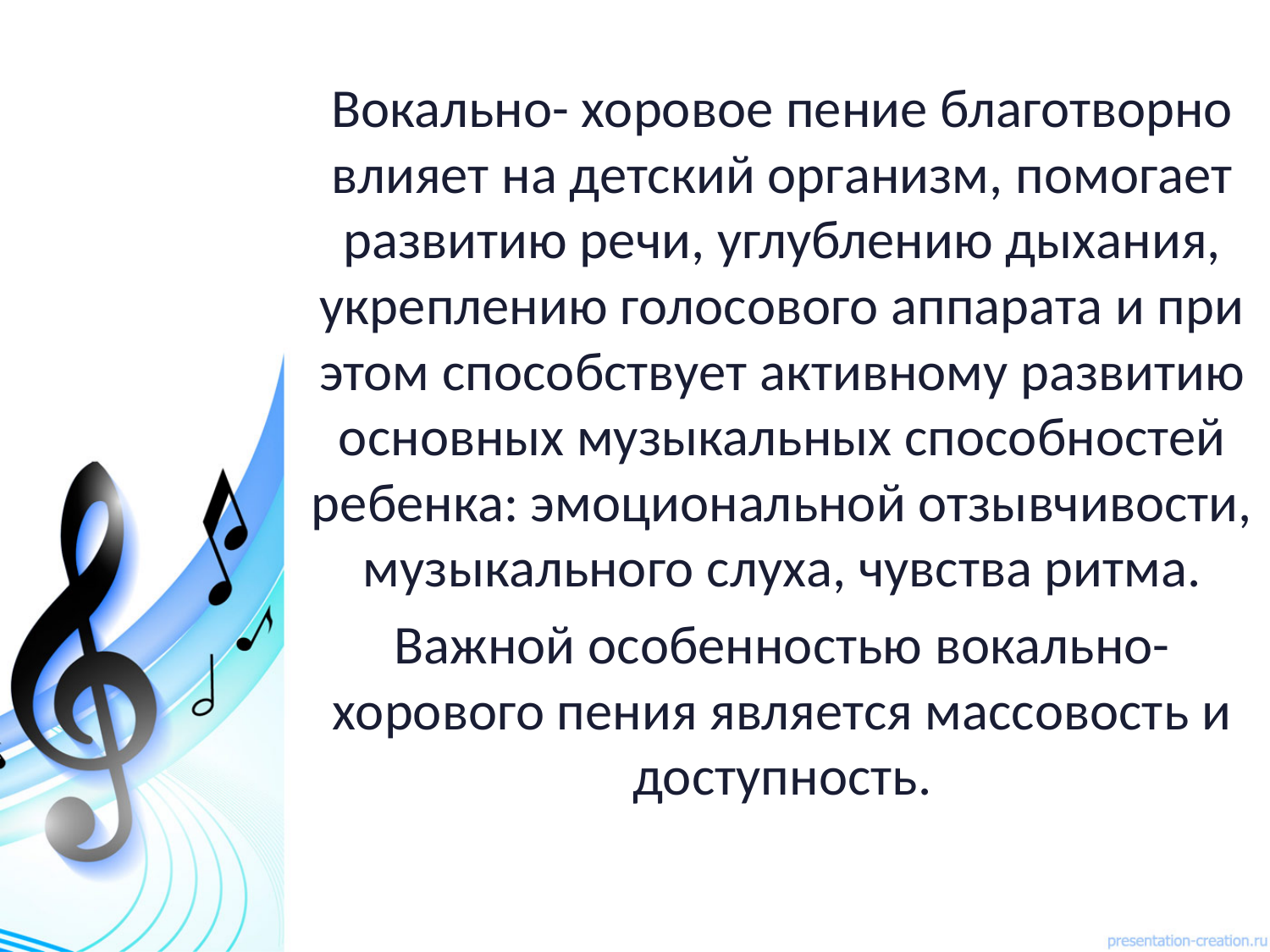

Вокально- хоровое пение благотворно влияет на детский организм, помогает развитию речи, углублению дыхания, укреплению голосового аппарата и при этом способствует активному развитию основных музыкальных способностей ребенка: эмоциональной отзывчивости, музыкального слуха, чувства ритма.
Важной особенностью вокально-хорового пения является массовость и доступность.